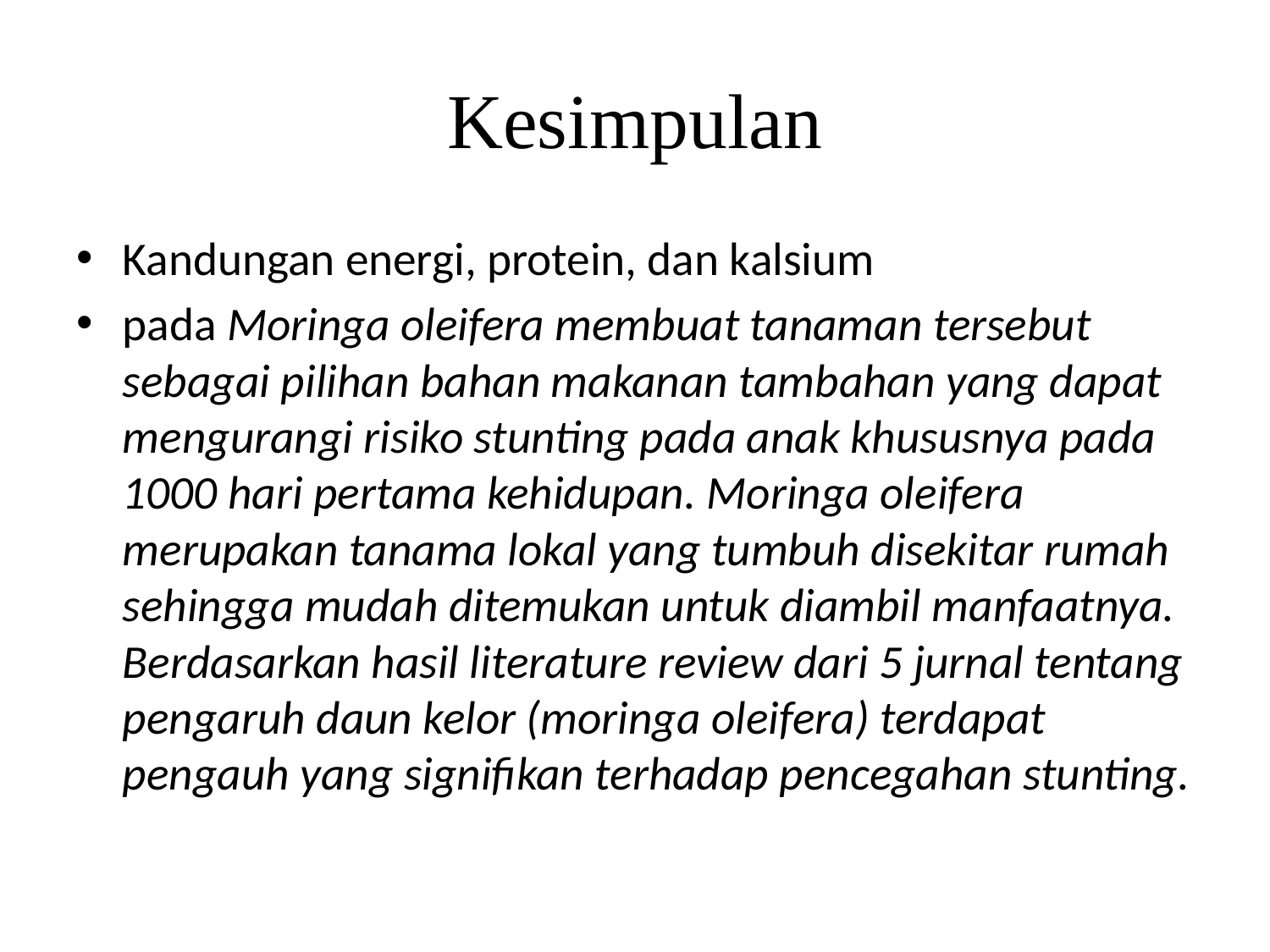

# Kesimpulan
Kandungan energi, protein, dan kalsium
pada Moringa oleifera membuat tanaman tersebut sebagai pilihan bahan makanan tambahan yang dapat mengurangi risiko stunting pada anak khususnya pada 1000 hari pertama kehidupan. Moringa oleifera merupakan tanama lokal yang tumbuh disekitar rumah sehingga mudah ditemukan untuk diambil manfaatnya. Berdasarkan hasil literature review dari 5 jurnal tentang pengaruh daun kelor (moringa oleifera) terdapat pengauh yang signifikan terhadap pencegahan stunting.